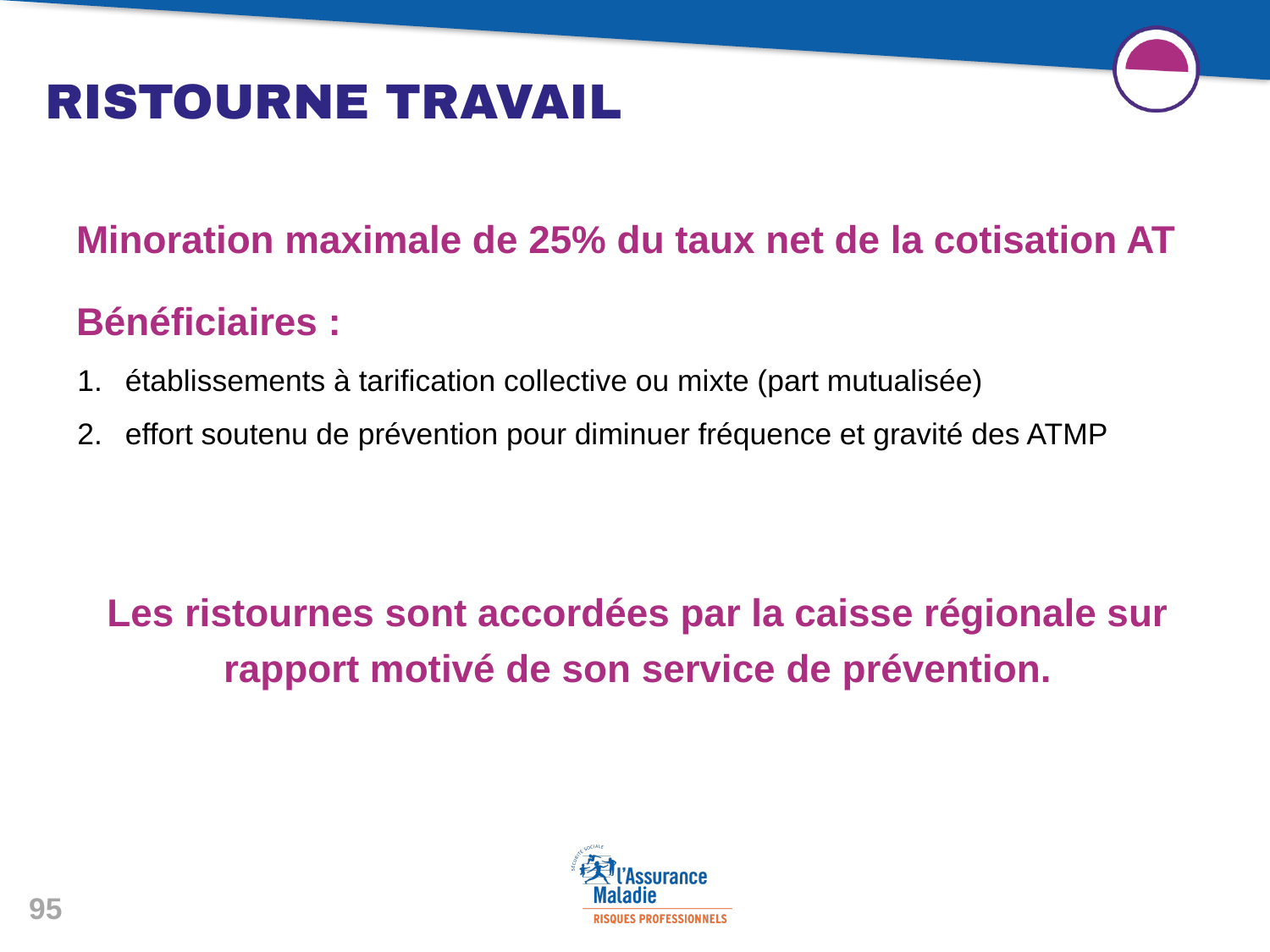

# Ristourne travail
Minoration maximale de 25% du taux net de la cotisation AT
Bénéficiaires :
établissements à tarification collective ou mixte (part mutualisée)
effort soutenu de prévention pour diminuer fréquence et gravité des ATMP

Les ristournes sont accordées par la caisse régionale sur rapport motivé de son service de prévention.
95